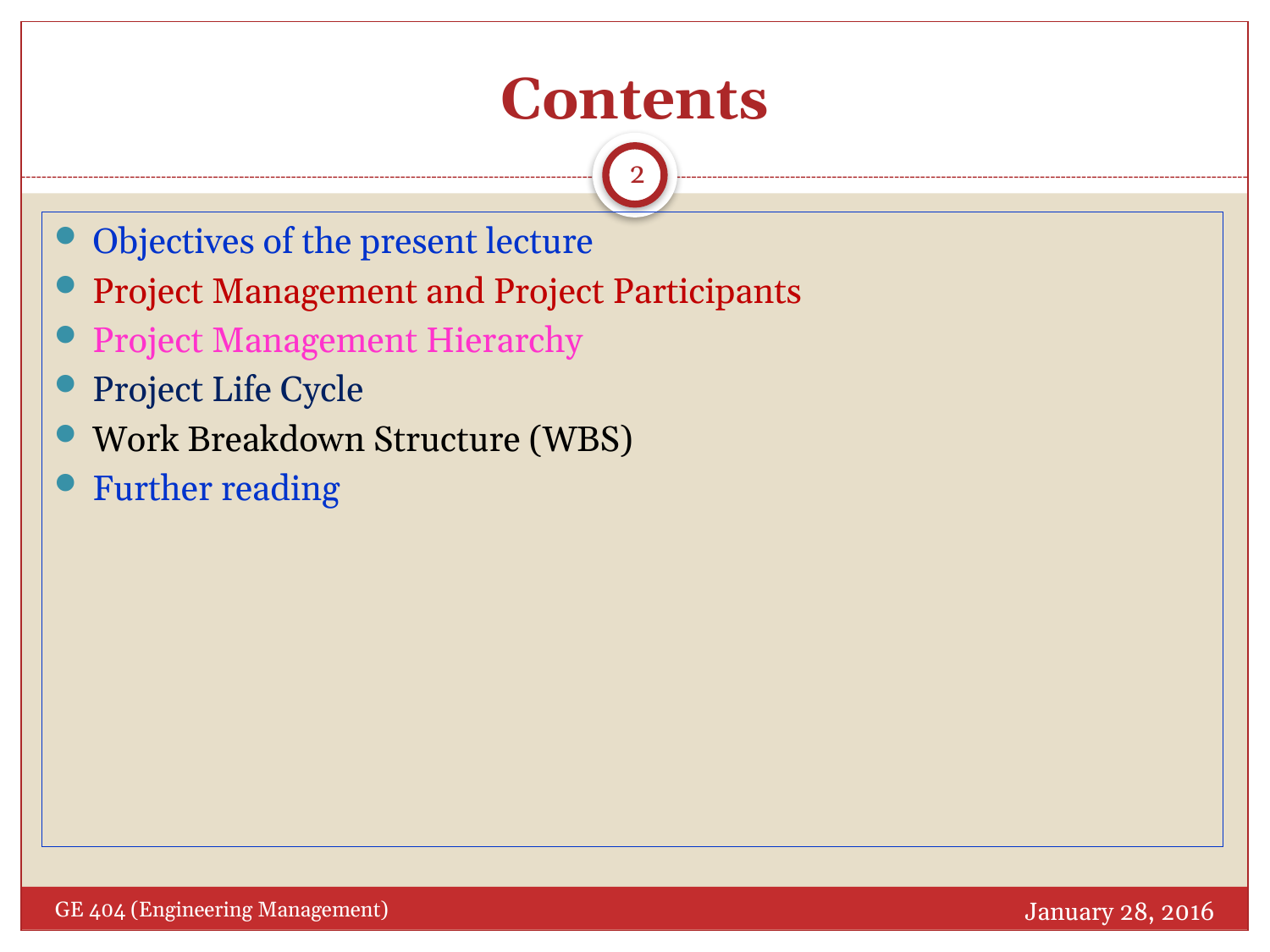

# Contents
2
Objectives of the present lecture
Project Management and Project Participants
Project Management Hierarchy
Project Life Cycle
Work Breakdown Structure (WBS)
Further reading

January 28, 2016
GE 404 (Engineering Management)